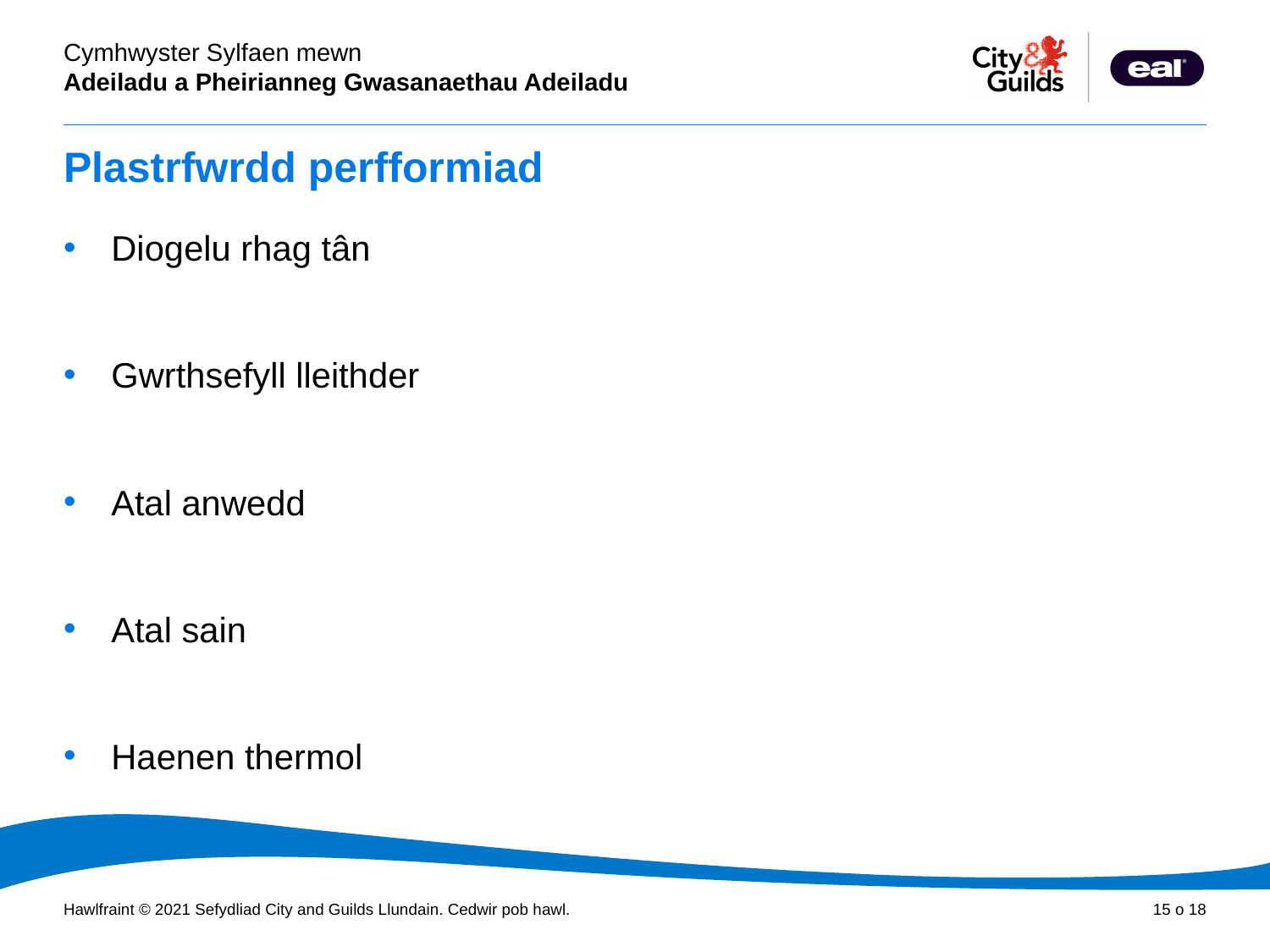

# Plastrfwrdd perfformiad
Diogelu rhag tân

Gwrthsefyll lleithder

Atal anwedd

Atal sain

Haenen thermol